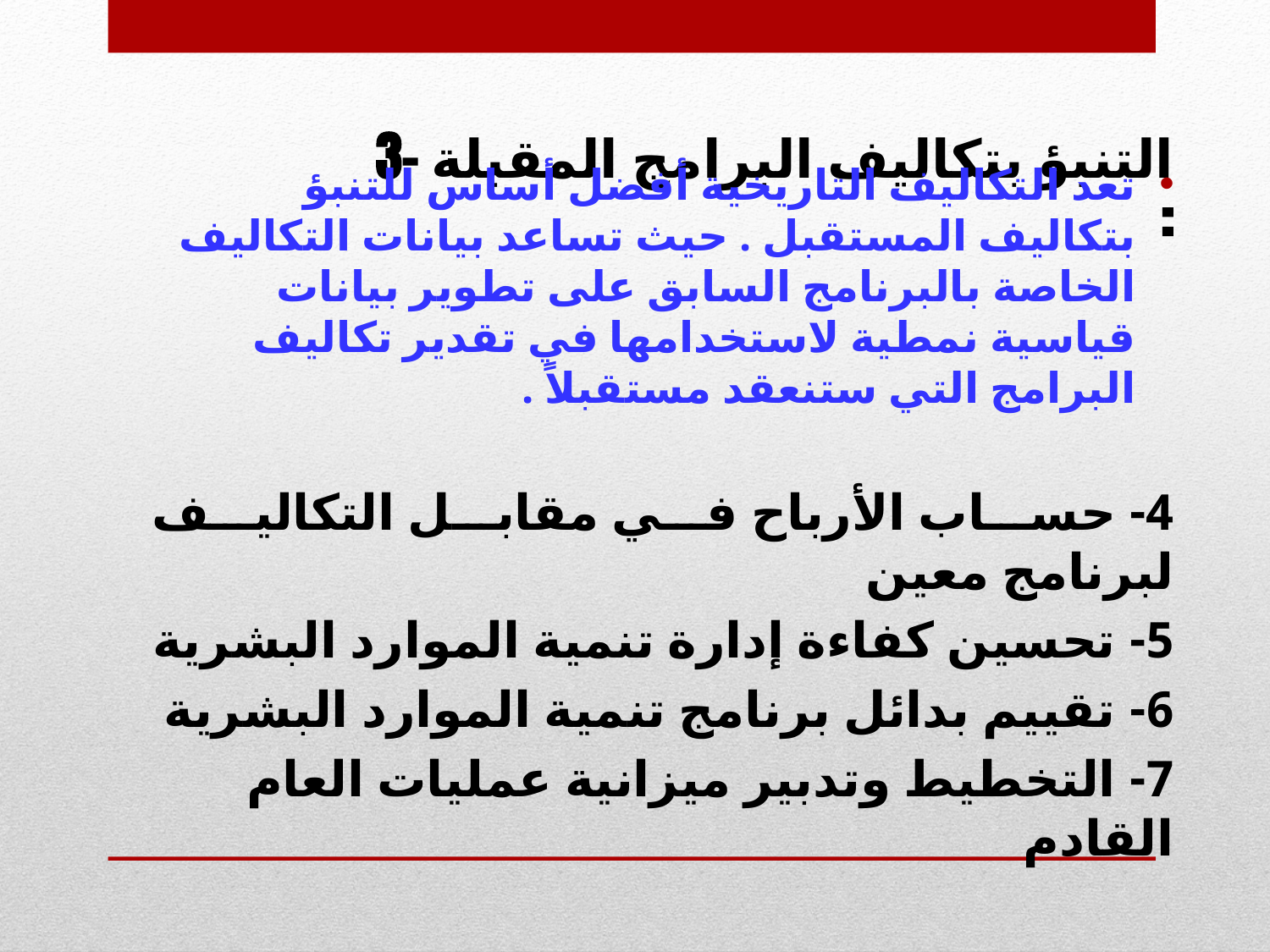

# 3- التنبؤ بتكاليف البرامج المقبلة :
تعد التكاليف التاريخية أفضل أساس للتنبؤ بتكاليف المستقبل . حيث تساعد بيانات التكاليف الخاصة بالبرنامج السابق على تطوير بيانات قياسية نمطية لاستخدامها في تقدير تكاليف البرامج التي ستنعقد مستقبلاً .

4- حساب الأرباح في مقابل التكاليف لبرنامج معين
5- تحسين كفاءة إدارة تنمية الموارد البشرية
6- تقييم بدائل برنامج تنمية الموارد البشرية
7- التخطيط وتدبير ميزانية عمليات العام القادم